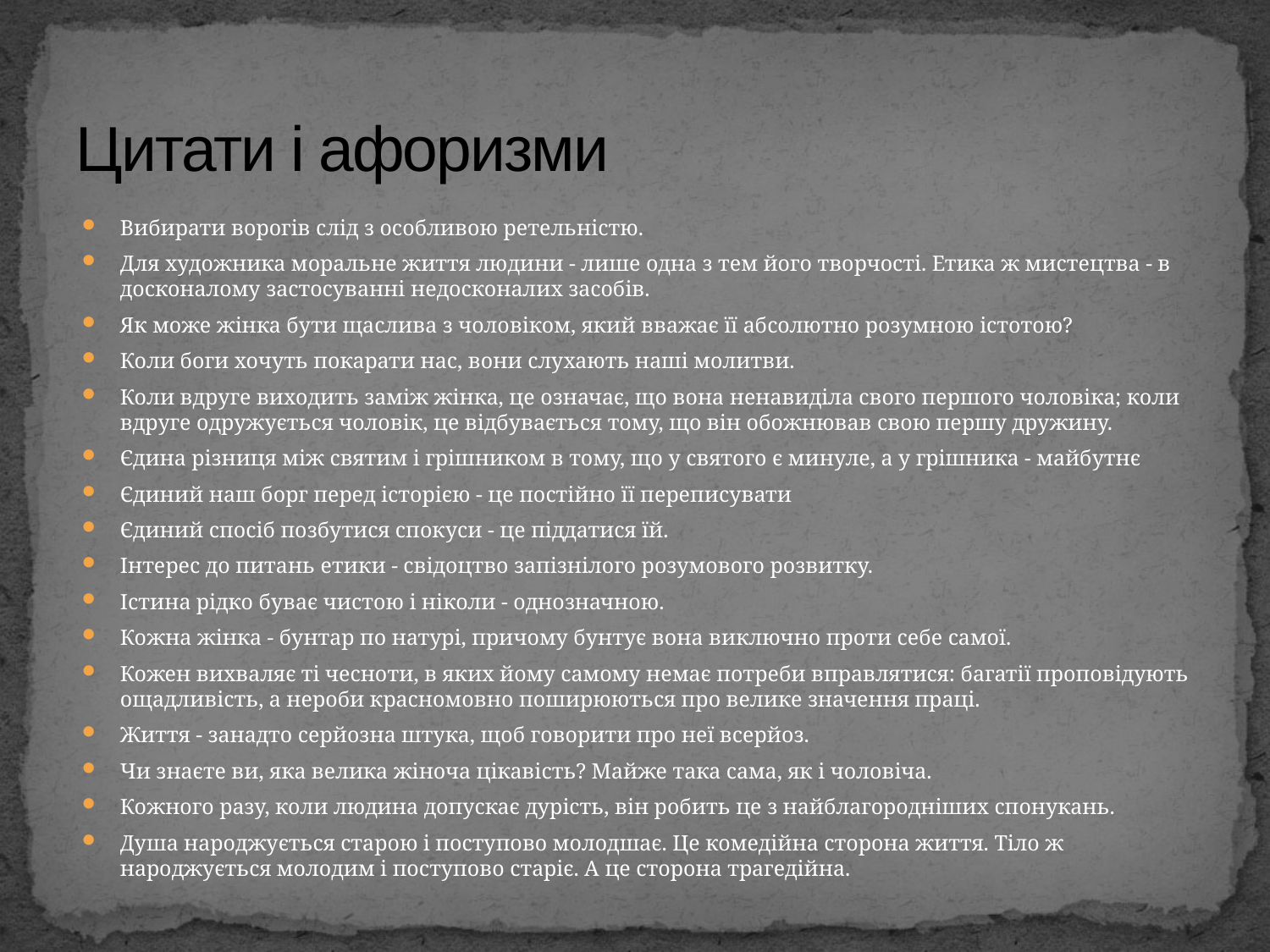

# Цитати і афоризми
Вибирати ворогів слід з особливою ретельністю.
Для художника моральне життя людини - лише одна з тем його творчості. Етика ж мистецтва - в досконалому застосуванні недосконалих засобів.
Як може жінка бути щаслива з чоловіком, який вважає її абсолютно розумною істотою?
Коли боги хочуть покарати нас, вони слухають наші молитви.
Коли вдруге виходить заміж жінка, це означає, що вона ненавиділа свого першого чоловіка; коли вдруге одружується чоловік, це відбувається тому, що він обожнював свою першу дружину.
Єдина різниця між святим і грішником в тому, що у святого є минуле, а у грішника - майбутнє
Єдиний наш борг перед історією - це постійно її переписувати
Єдиний спосіб позбутися спокуси - це піддатися їй.
Інтерес до питань етики - свідоцтво запізнілого розумового розвитку.
Істина рідко буває чистою і ніколи - однозначною.
Кожна жінка - бунтар по натурі, причому бунтує вона виключно проти себе самої.
Кожен вихваляє ті чесноти, в яких йому самому немає потреби вправлятися: багатії проповідують ощадливість, а нероби красномовно поширюються про велике значення праці.
Життя - занадто серйозна штука, щоб говорити про неї всерйоз.
Чи знаєте ви, яка велика жіноча цікавість? Майже така сама, як і чоловіча.
Кожного разу, коли людина допускає дурість, він робить це з найблагородніших спонукань.
Душа народжується старою і поступово молодшає. Це комедійна сторона життя. Тіло ж народжується молодим і поступово старіє. А це сторона трагедійна.